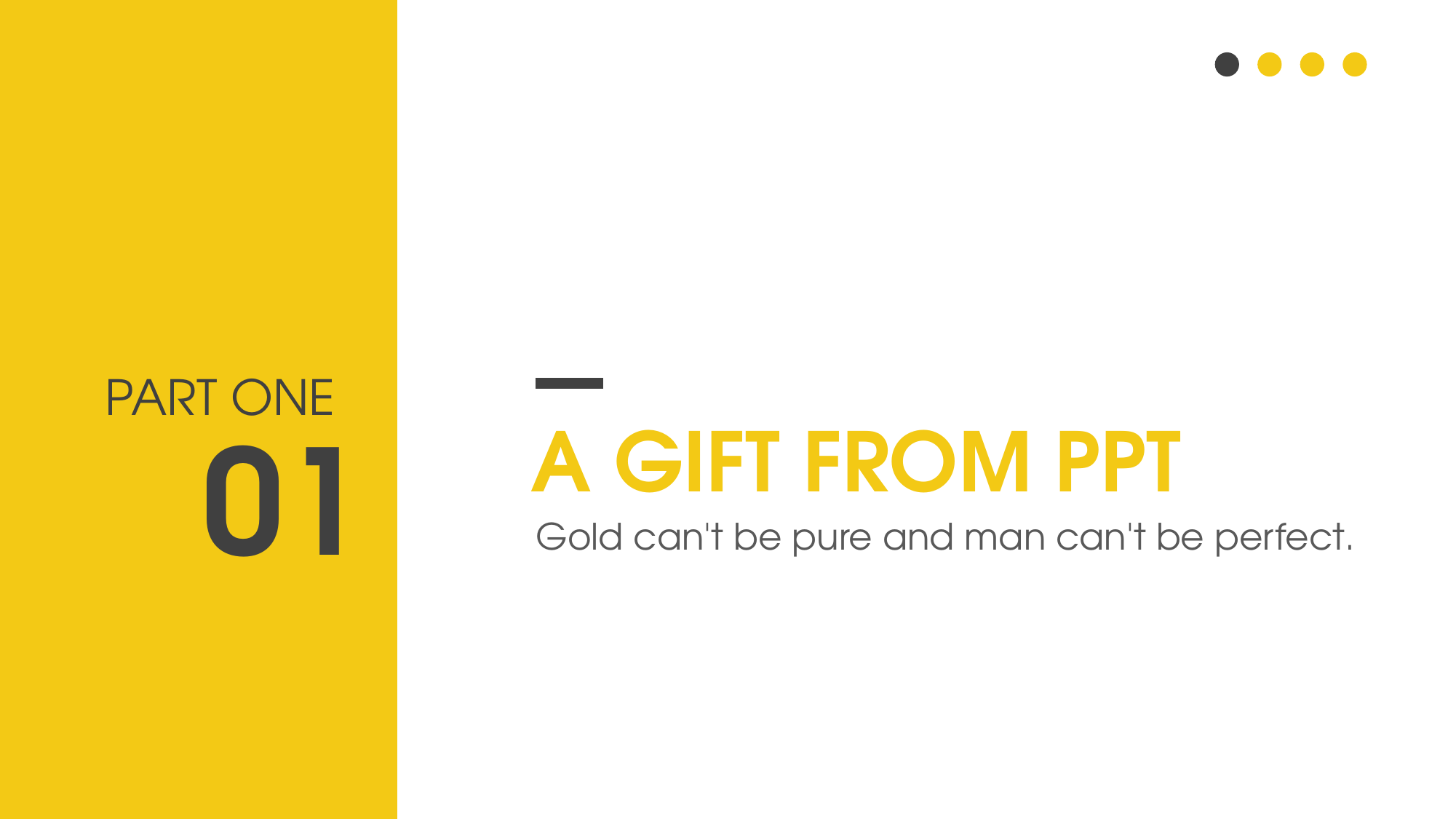

PART ONE
01
A GIFT FROM PPT
Gold can't be pure and man can't be perfect.